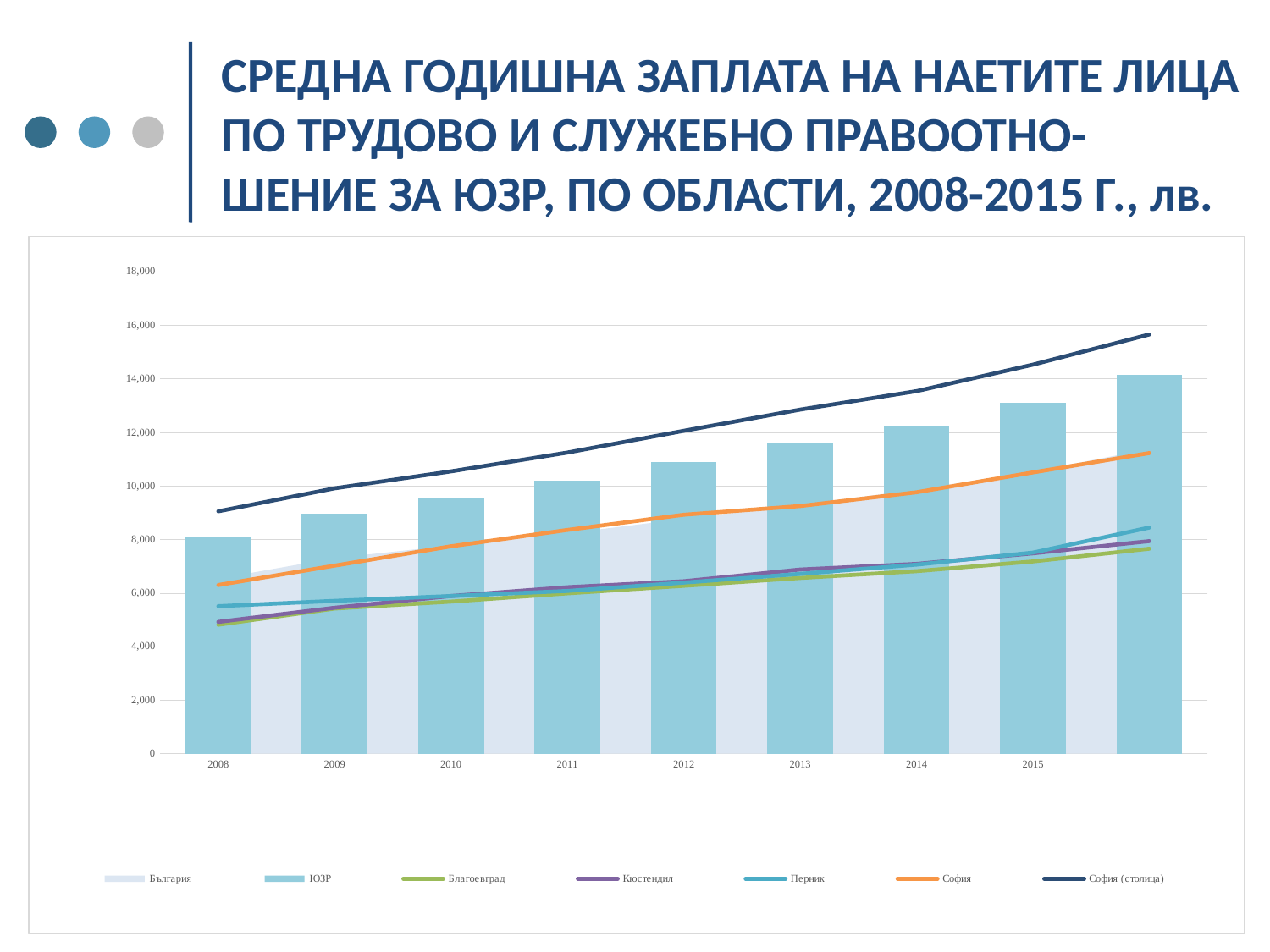

# СРЕДНА ГОДИШНА ЗАПЛАТА НА НАЕТИТЕ ЛИЦА ПО ТРУДОВО И СЛУЖЕБНО ПРАВООТНО-ШЕНИЕ ЗА ЮЗР, ПО ОБЛАСТИ, 2008-2015 Г., лв.

### Chart

| Category | България | ЮЗР | Благоевград | Кюстендил | Перник | София | София (столица) |
|---|---|---|---|---|---|---|---|
| 2008 | 6538.0 | 8108.0 | 4819.0 | 4924.0 | 5511.0 | 6302.0 | 9054.0 |
| 2009 | 7309.0 | 8977.0 | 5423.0 | 5454.0 | 5710.0 | 7026.0 | 9913.0 |
| 2010 | 7777.0 | 9572.0 | 5683.0 | 5891.0 | 5890.0 | 7749.0 | 10547.0 |
| 2011 | 8230.0 | 10192.0 | 5990.0 | 6219.0 | 6080.0 | 8360.0 | 11249.0 |
| 2012 | 8773.0 | 10896.0 | 6271.0 | 6444.0 | 6392.0 | 8926.0 | 12059.0 |
| 2013 | 9301.0 | 11583.0 | 6566.0 | 6880.0 | 6719.0 | 9252.0 | 12851.0 |
| 2014 | 9860.0 | 12214.0 | 6818.0 | 7091.0 | 7063.0 | 9766.0 | 13542.0 |
| 2015 | 10535.0 | 13101.0 | 7181.0 | 7486.0 | 7514.0 | 10507.0 | 14531.0 |